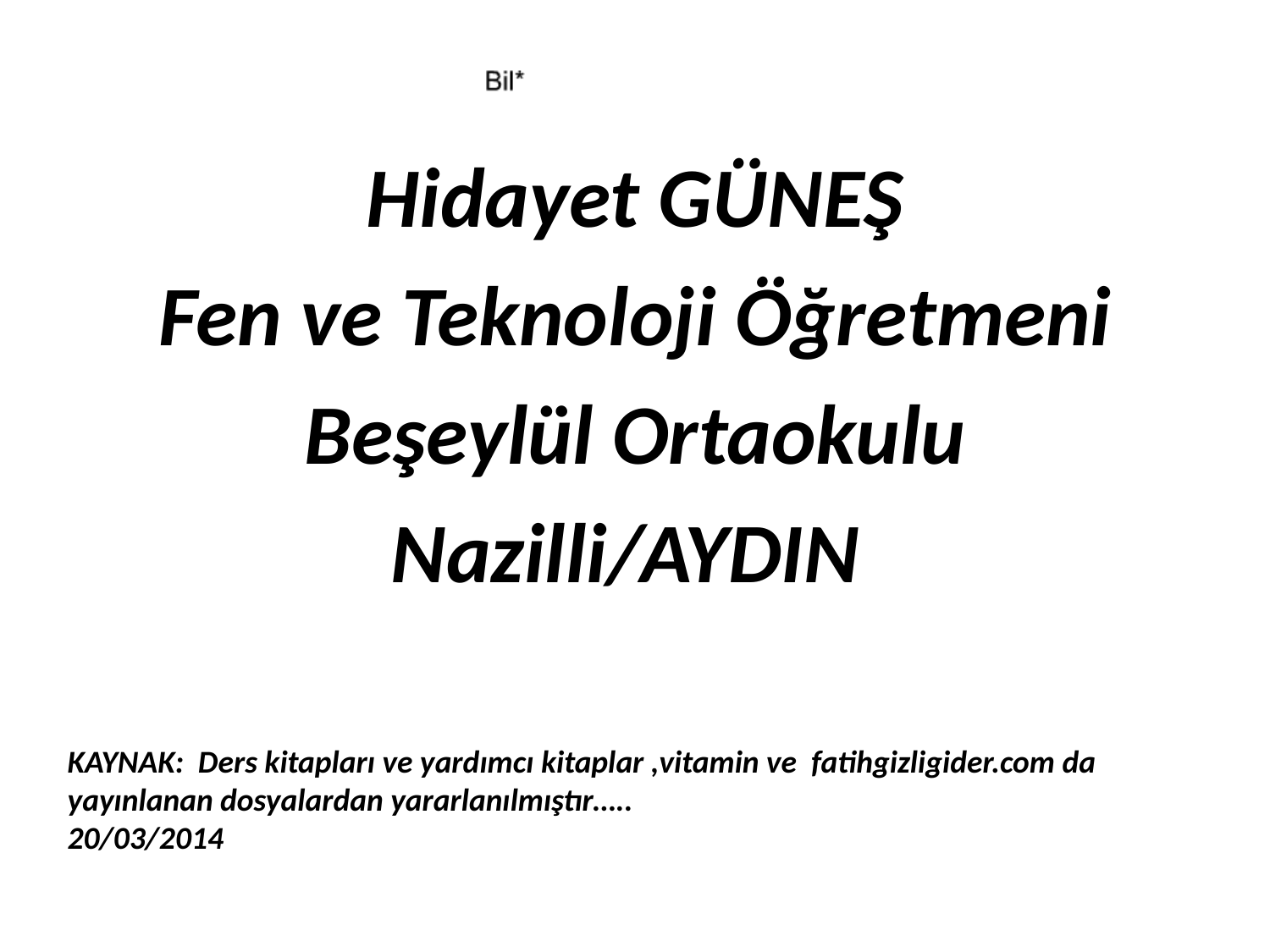

Hidayet GÜNEŞ
Fen ve Teknoloji Öğretmeni
Beşeylül Ortaokulu
Nazilli/AYDIN
KAYNAK:  Ders kitapları ve yardımcı kitaplar ,vitamin ve  fatihgizligider.com da yayınlanan dosyalardan yararlanılmıştır…..
20/03/2014